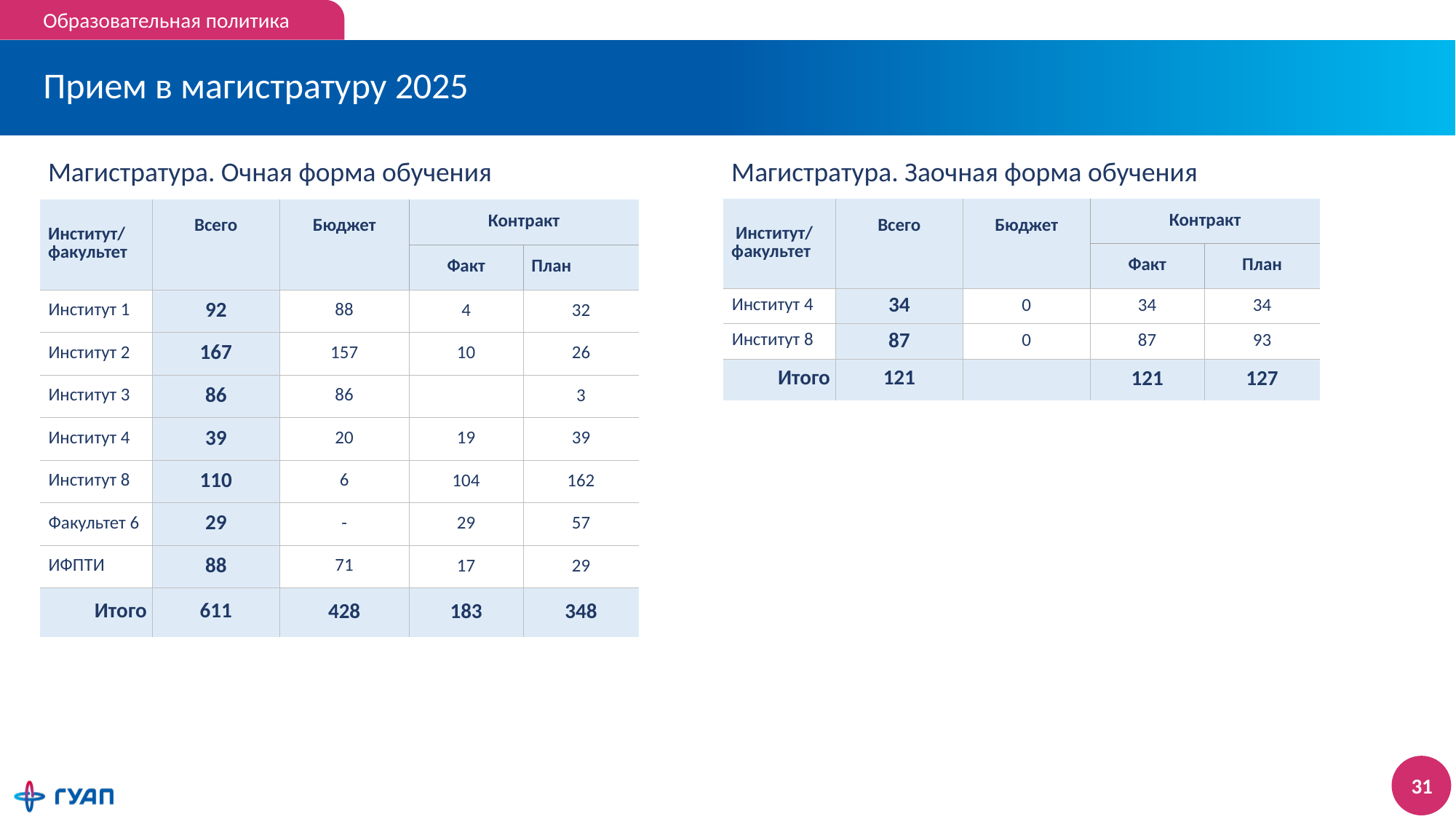

Образовательная политика
# Прием в магистратуру 2025
| Магистратура. Заочная форма обучения |  |  |  |  |
| --- | --- | --- | --- | --- |
| Институт/ факультет | Всего | Бюджет | Контракт |  |
|  |  |  | Факт | План |
| Институт 4 | 34 | 0 | 34 | 34 |
| Институт 8 | 87 | 0 | 87 | 93 |
| Итого | 121 |  | 121 | 127 |
| Магистратура. Очная форма обучения |  |  |  |  |
| --- | --- | --- | --- | --- |
| Институт/ факультет | Всего | Бюджет | Контракт |  |
|  |  |  | Факт | План |
| Институт 1 | 92 | 88 | 4 | 32 |
| Институт 2 | 167 | 157 | 10 | 26 |
| Институт 3 | 86 | 86 |  | 3 |
| Институт 4 | 39 | 20 | 19 | 39 |
| Институт 8 | 110 | 6 | 104 | 162 |
| Факультет 6 | 29 | - | 29 | 57 |
| ИФПТИ | 88 | 71 | 17 | 29 |
| Итого | 611 | 428 | 183 | 348 |